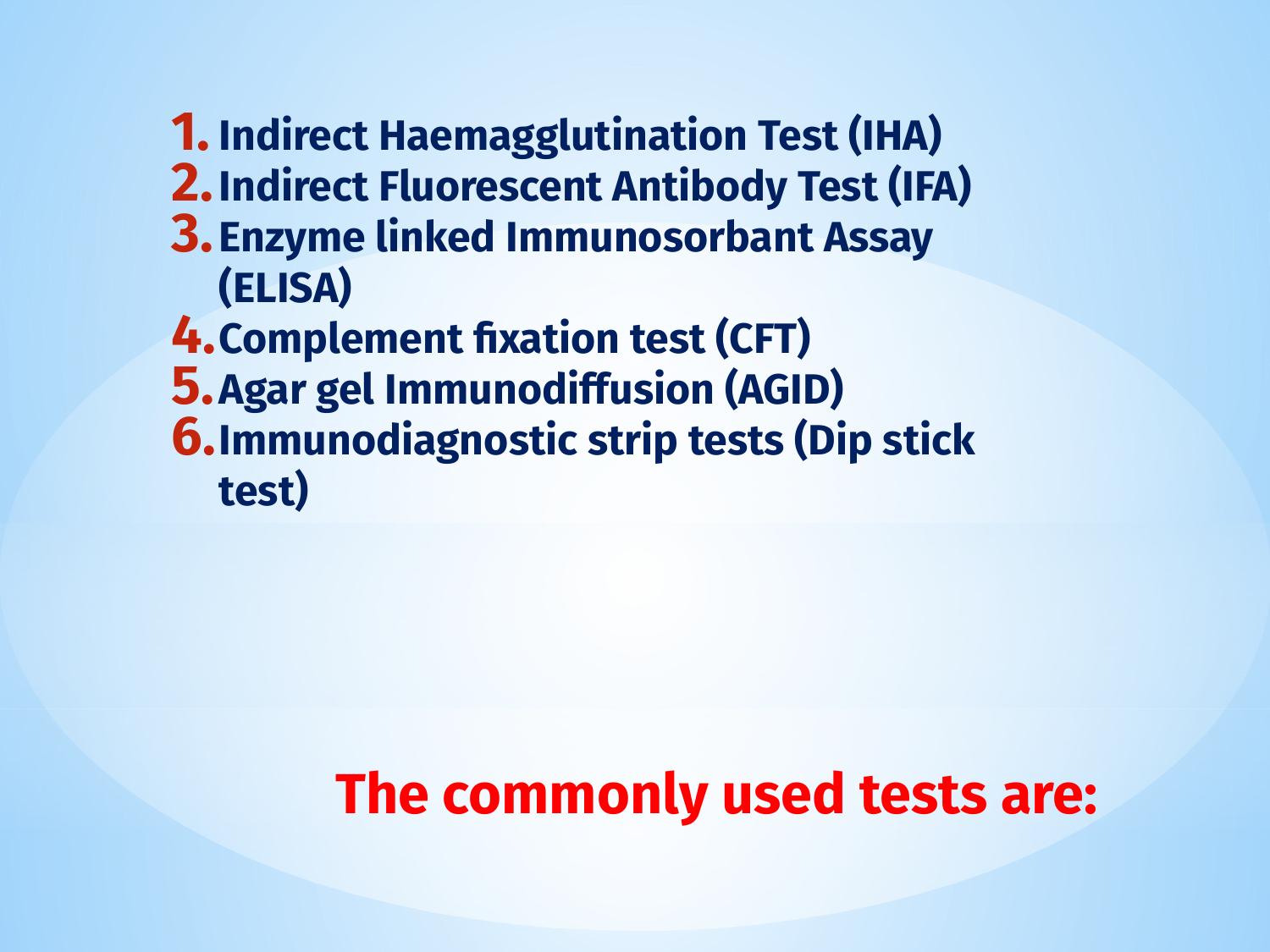

Indirect Haemagglutination Test (IHA)
Indirect Fluorescent Antibody Test (IFA)
Enzyme linked Immunosorbant Assay (ELISA)
Complement fixation test (CFT)
Agar gel Immunodiffusion (AGID)
Immunodiagnostic strip tests (Dip stick test)

# The commonly used tests are: